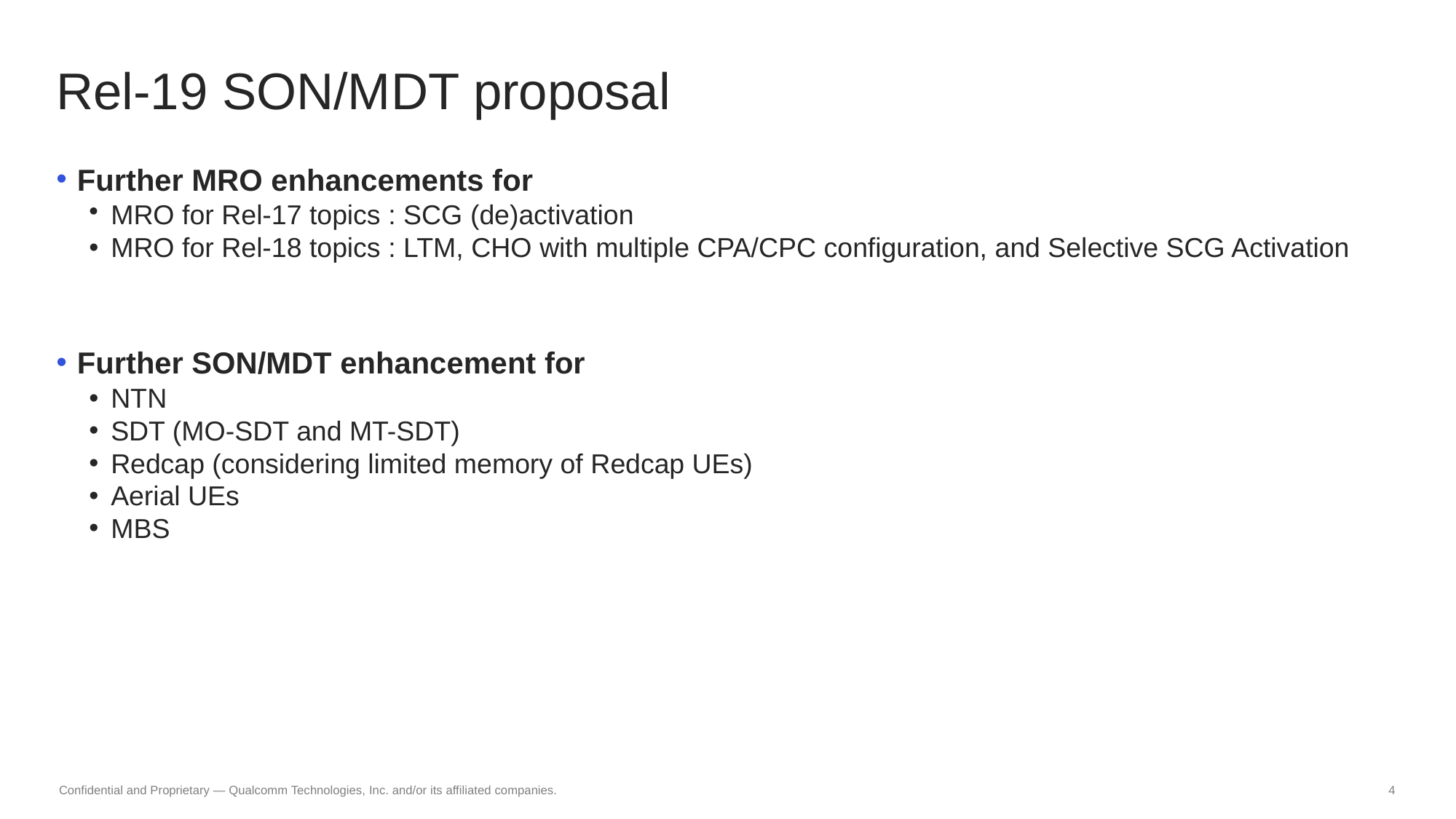

# Rel-19 SON/MDT proposal
Further MRO enhancements for
MRO for Rel-17 topics : SCG (de)activation
MRO for Rel-18 topics : LTM, CHO with multiple CPA/CPC configuration, and Selective SCG Activation

Further SON/MDT enhancement for
NTN
SDT (MO-SDT and MT-SDT)
Redcap (considering limited memory of Redcap UEs)
Aerial UEs
MBS

Confidential and Proprietary — Qualcomm Technologies, Inc. and/or its affiliated companies.